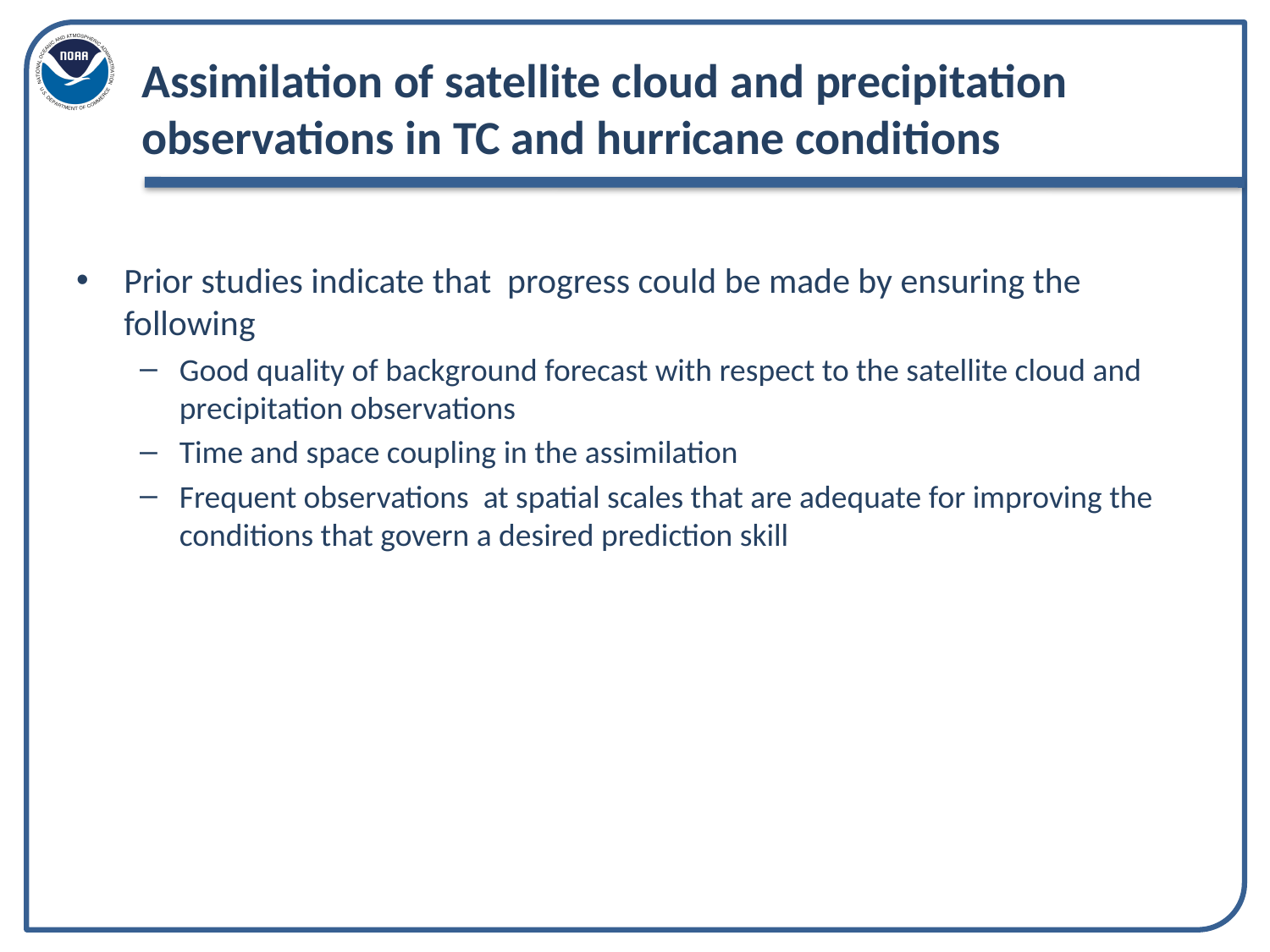

# Assimilation of satellite cloud and precipitation observations in TC and hurricane conditions

Prior studies indicate that  progress could be made by ensuring the following
Good quality of background forecast with respect to the satellite cloud and precipitation observations
Time and space coupling in the assimilation
Frequent observations  at spatial scales that are adequate for improving the conditions that govern a desired prediction skill